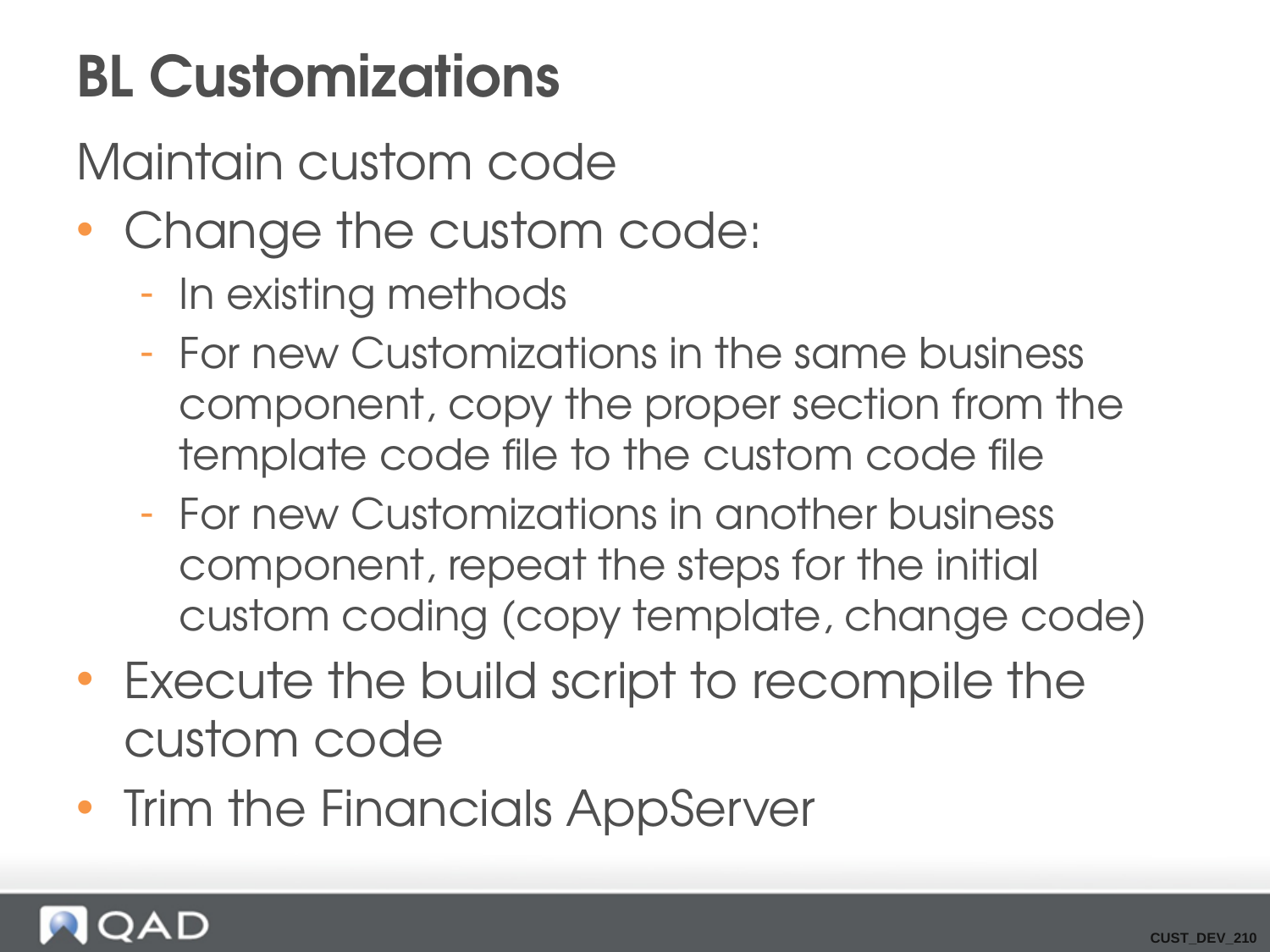

# BL Customizations
Maintain custom code
Change the custom code:
In existing methods
For new Customizations in the same business component, copy the proper section from the template code file to the custom code file
For new Customizations in another business component, repeat the steps for the initial custom coding (copy template, change code)
Execute the build script to recompile the custom code
Trim the Financials AppServer
CUST_DEV_210